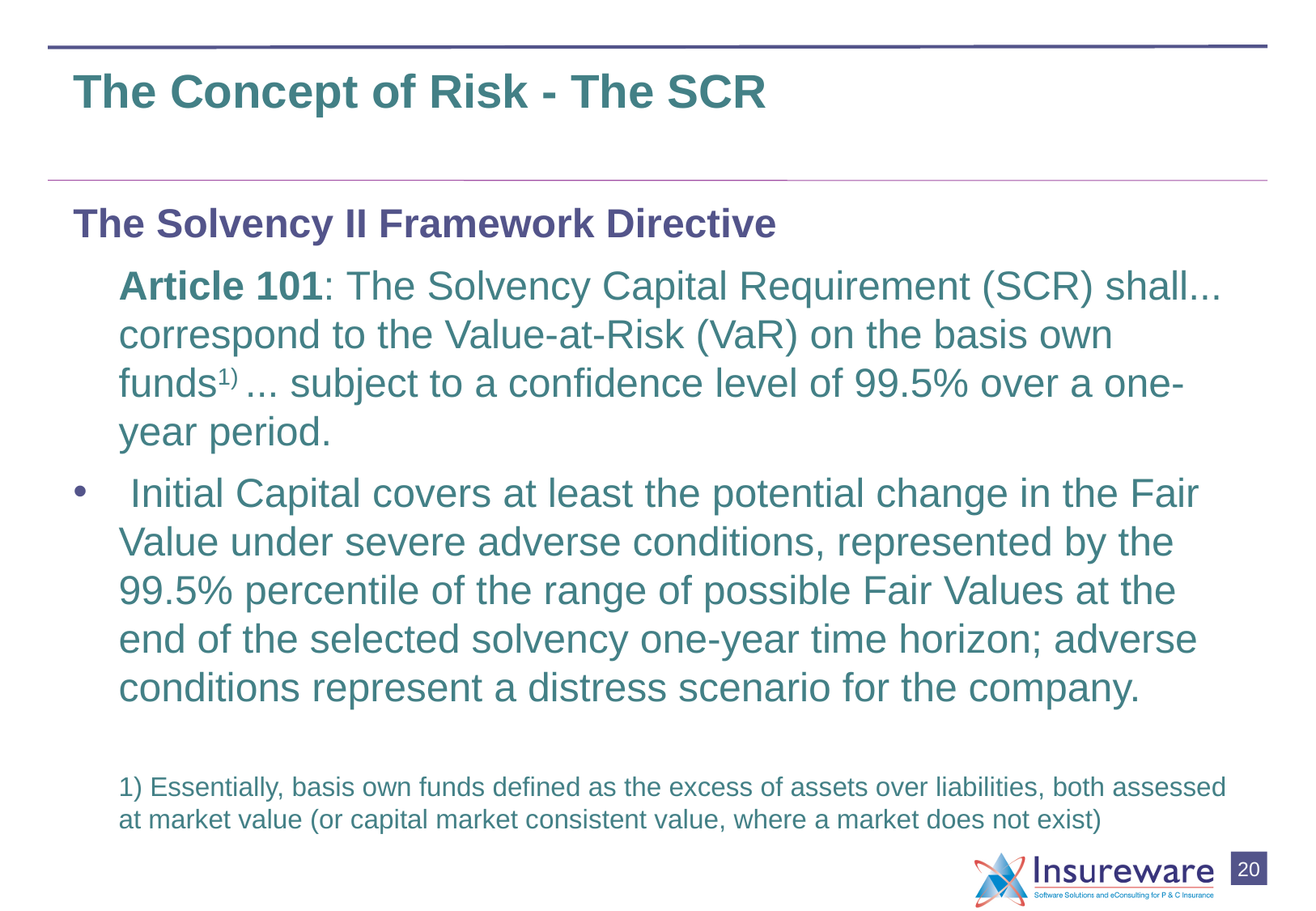

# The Concept of Risk - The SCR
The Solvency II Framework Directive
	Article 101: The Solvency Capital Requirement (SCR) shall... correspond to the Value-at-Risk (VaR) on the basis own funds1) ... subject to a confidence level of 99.5% over a one-year period.
 Initial Capital covers at least the potential change in the Fair Value under severe adverse conditions, represented by the 99.5% percentile of the range of possible Fair Values at the end of the selected solvency one-year time horizon; adverse conditions represent a distress scenario for the company.

	1) Essentially, basis own funds defined as the excess of assets over liabilities, both assessed at market value (or capital market consistent value, where a market does not exist)
20